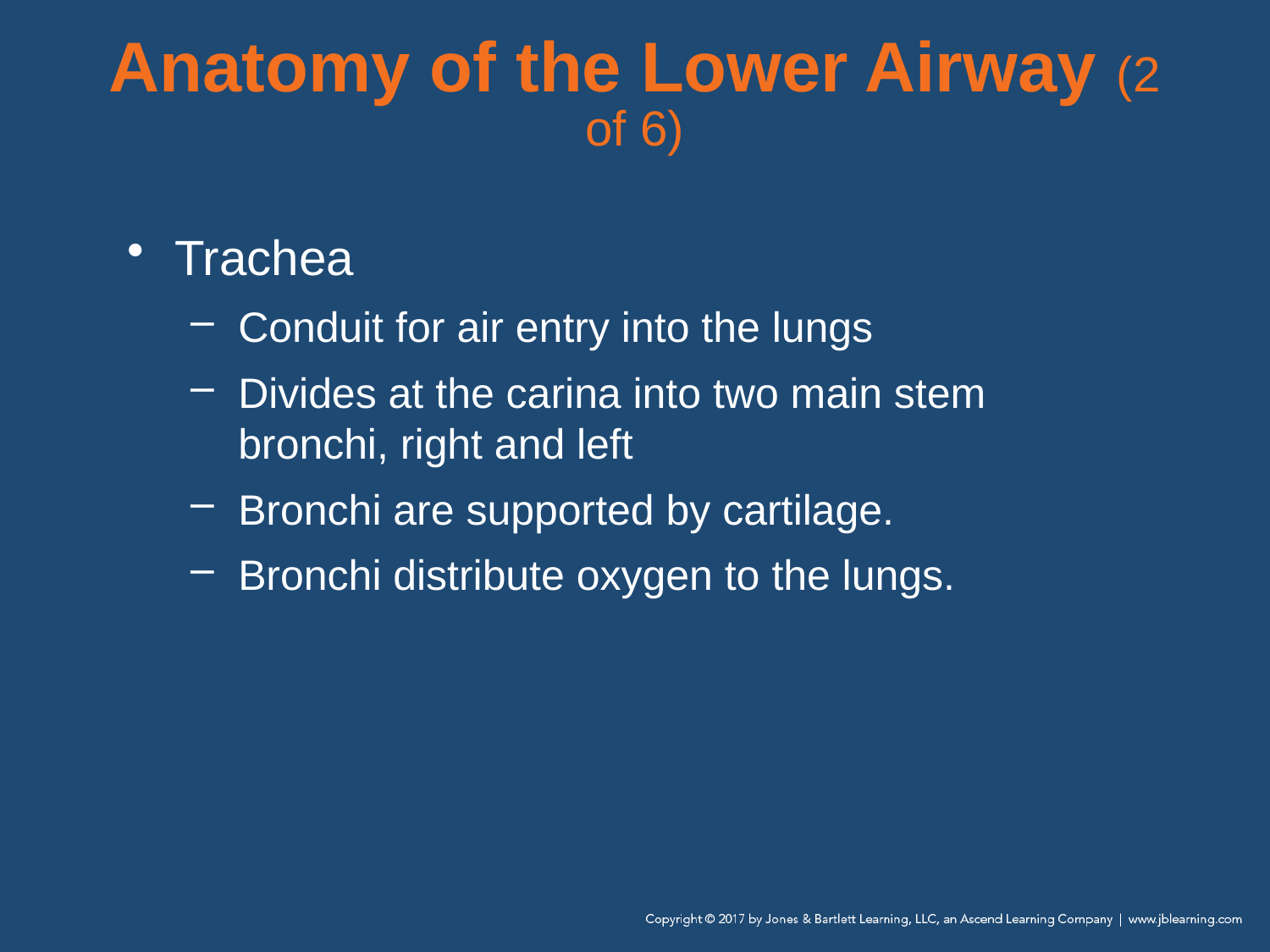

# Anatomy of the Lower Airway (2 of 6)
Trachea
Conduit for air entry into the lungs
Divides at the carina into two main stem bronchi, right and left
Bronchi are supported by cartilage.
Bronchi distribute oxygen to the lungs.